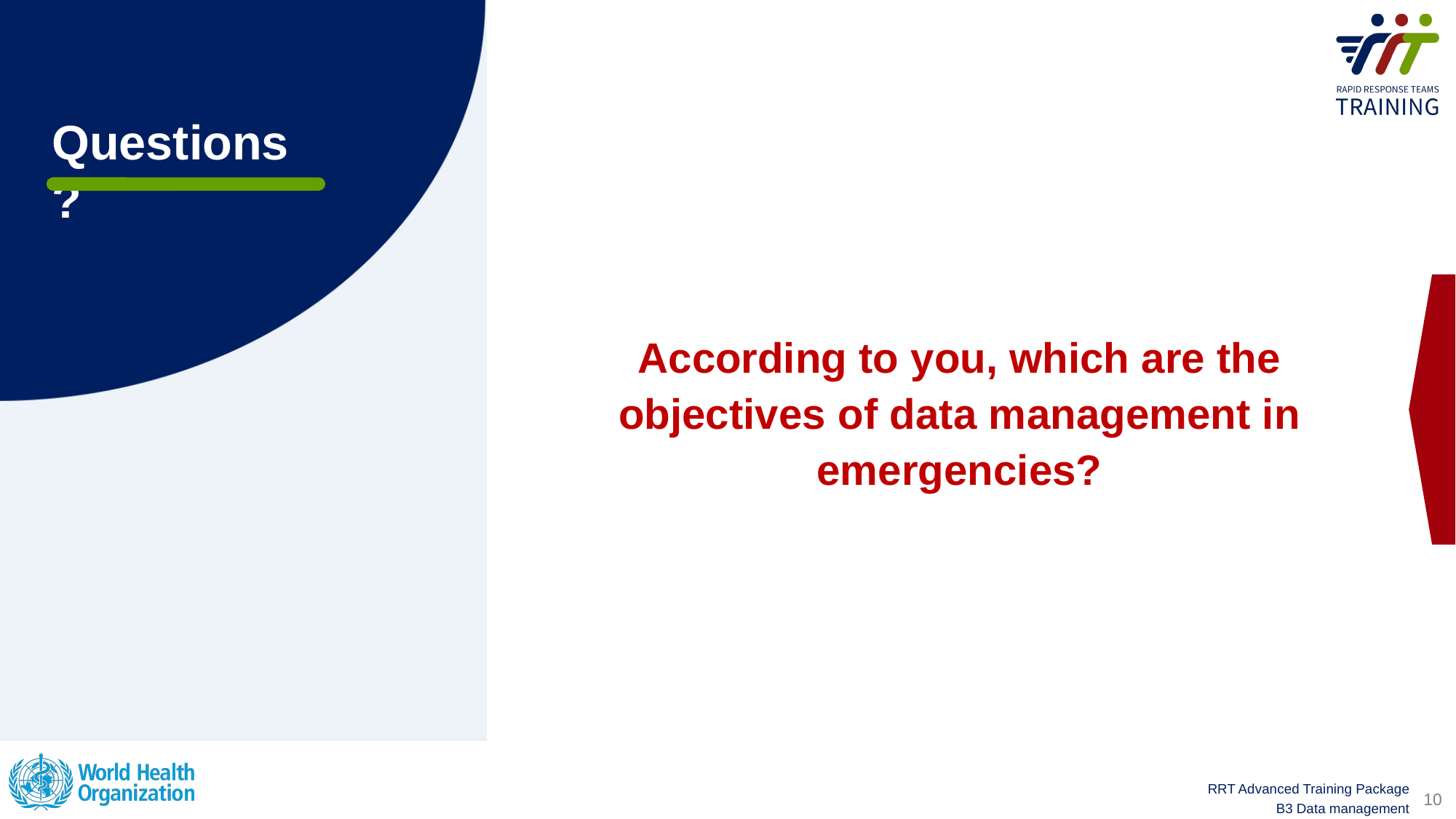

According to you, which are the objectives of data management in emergencies?